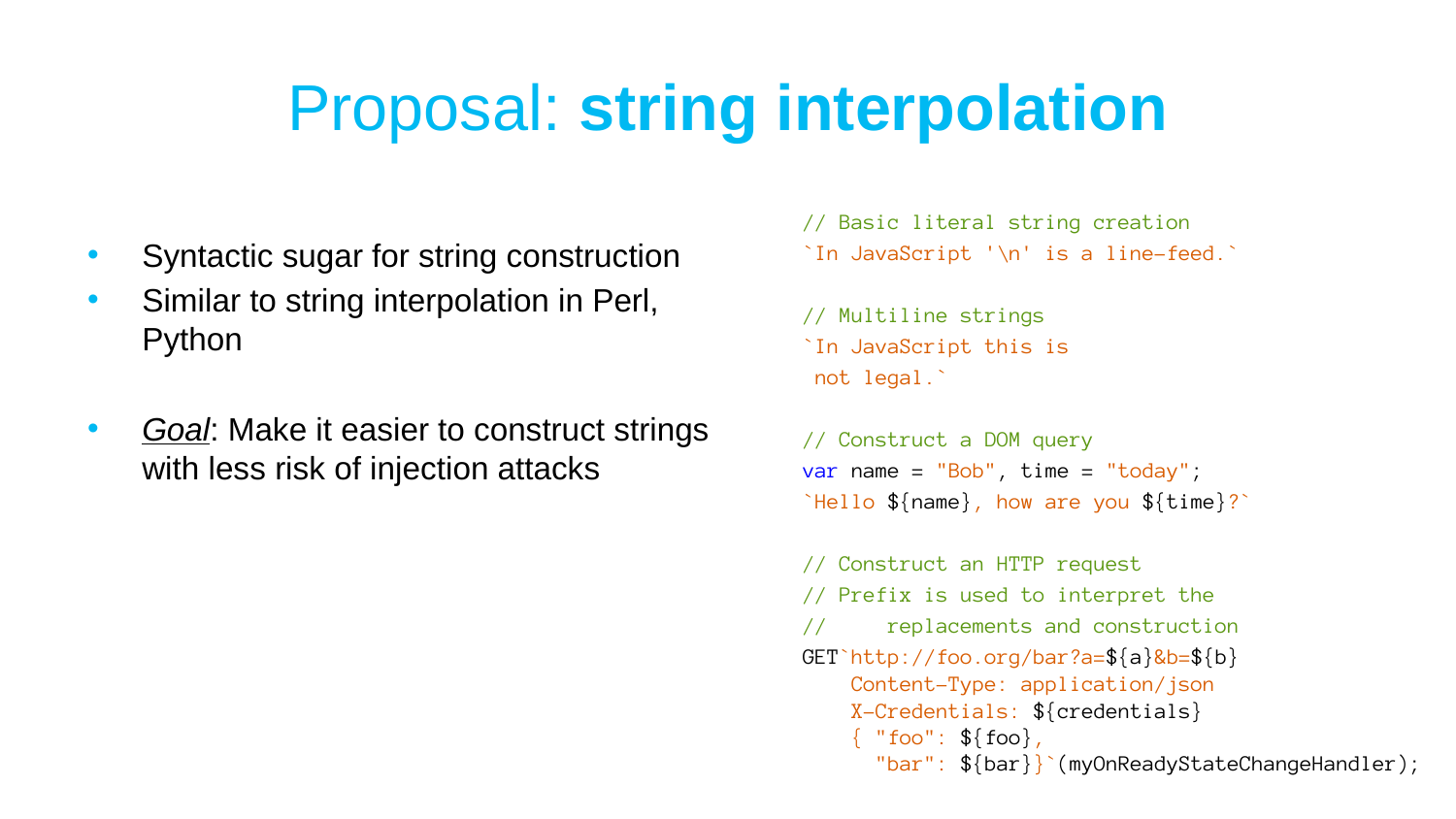

# Proposal: string interpolation
// Basic literal string creation
`In JavaScript '\n' is a line-feed.`

// Multiline strings
`In JavaScript this is
 not legal.`

// Construct a DOM query
var name = "Bob", time = "today";
`Hello ${name}, how are you ${time}?`

// Construct an HTTP request
// Prefix is used to interpret the
//     replacements and construction
GET`http://foo.org/bar?a=${a}&b=${b}
    Content-Type: application/json
    X-Credentials: ${credentials}
    { "foo": ${foo},
      "bar": ${bar}}`(myOnReadyStateChangeHandler);

Syntactic sugar for string construction
Similar to string interpolation in Perl, Python

Goal: Make it easier to construct strings with less risk of injection attacks